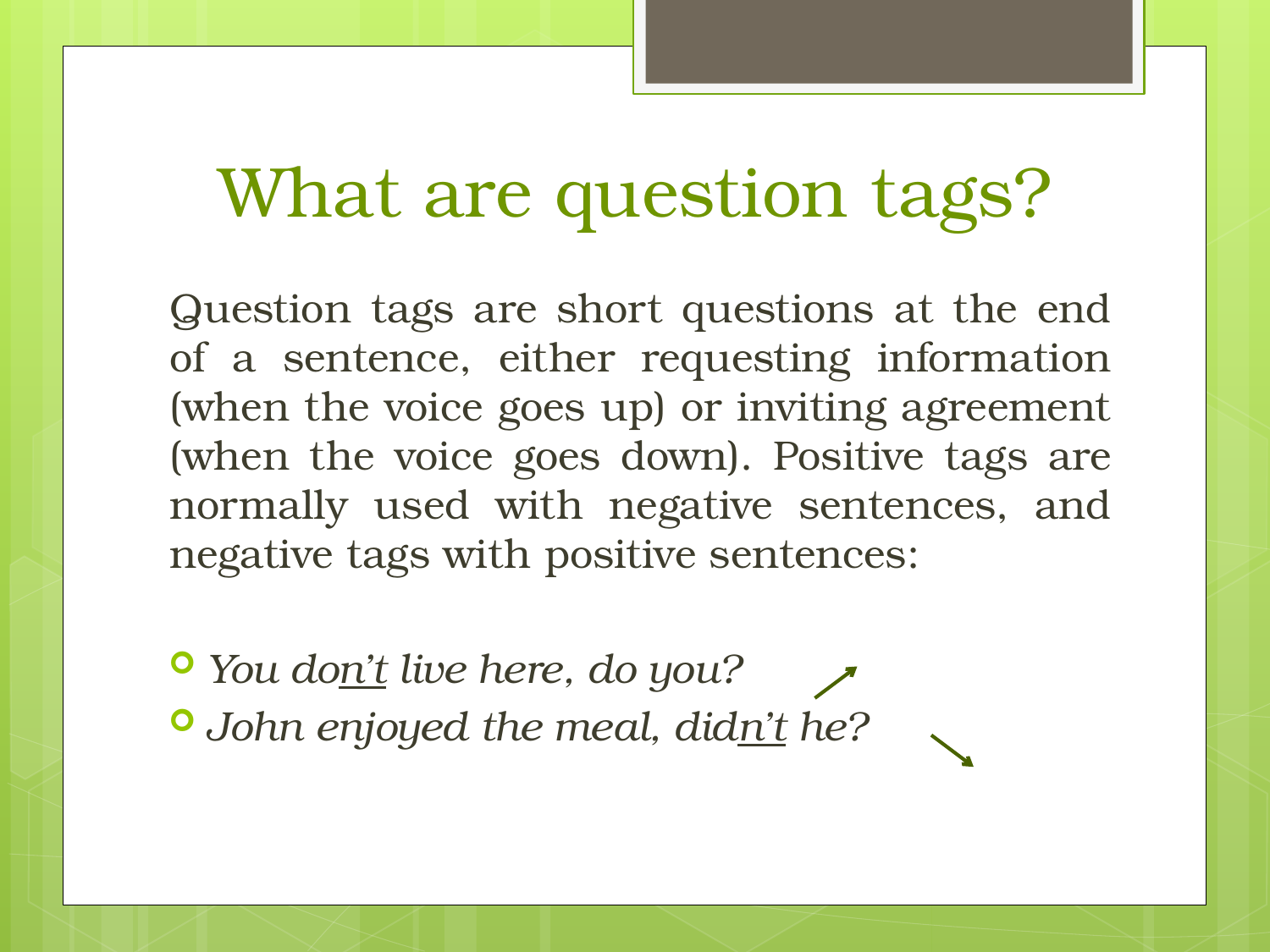

# What are question tags?
Question tags are short questions at the end of a sentence, either requesting information (when the voice goes up) or inviting agreement (when the voice goes down). Positive tags are normally used with negative sentences, and negative tags with positive sentences:

You don’t live here, do you?
John enjoyed the meal, didn’t he?